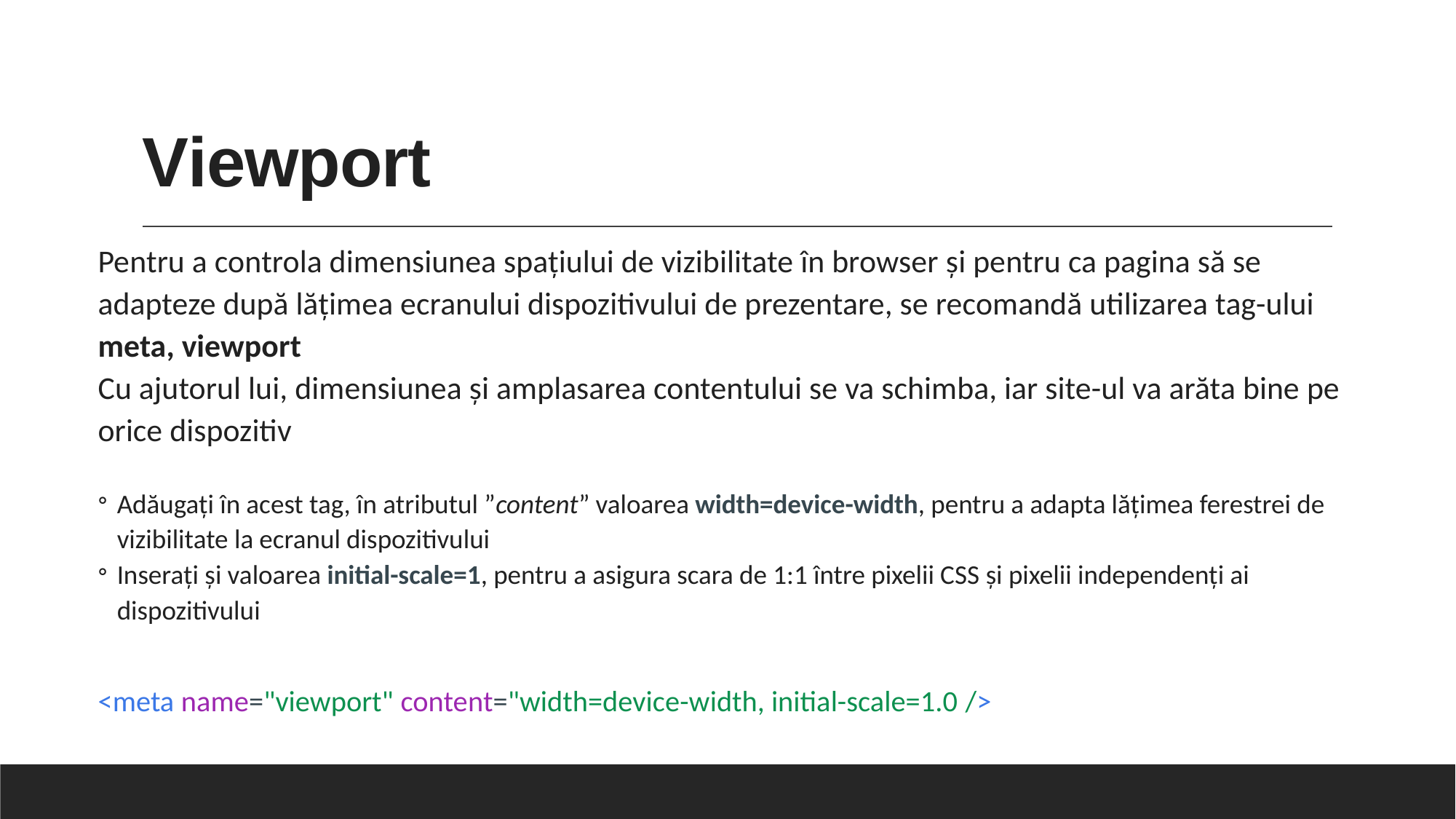

# Viewport
Pentru a controla dimensiunea spațiului de vizibilitate în browser și pentru ca pagina să se adapteze după lățimea ecranului dispozitivului de prezentare, se recomandă utilizarea tag-ului meta, viewport
Cu ajutorul lui, dimensiunea și amplasarea contentului se va schimba, iar site-ul va arăta bine pe orice dispozitiv

Adăugați în acest tag, în atributul ”content” valoarea width=device-width, pentru a adapta lățimea ferestrei de vizibilitate la ecranul dispozitivului
Inserați și valoarea initial-scale=1, pentru a asigura scara de 1:1 între pixelii CSS și pixelii independenți ai dispozitivului

<meta name="viewport" content="width=device-width, initial-scale=1.0 />